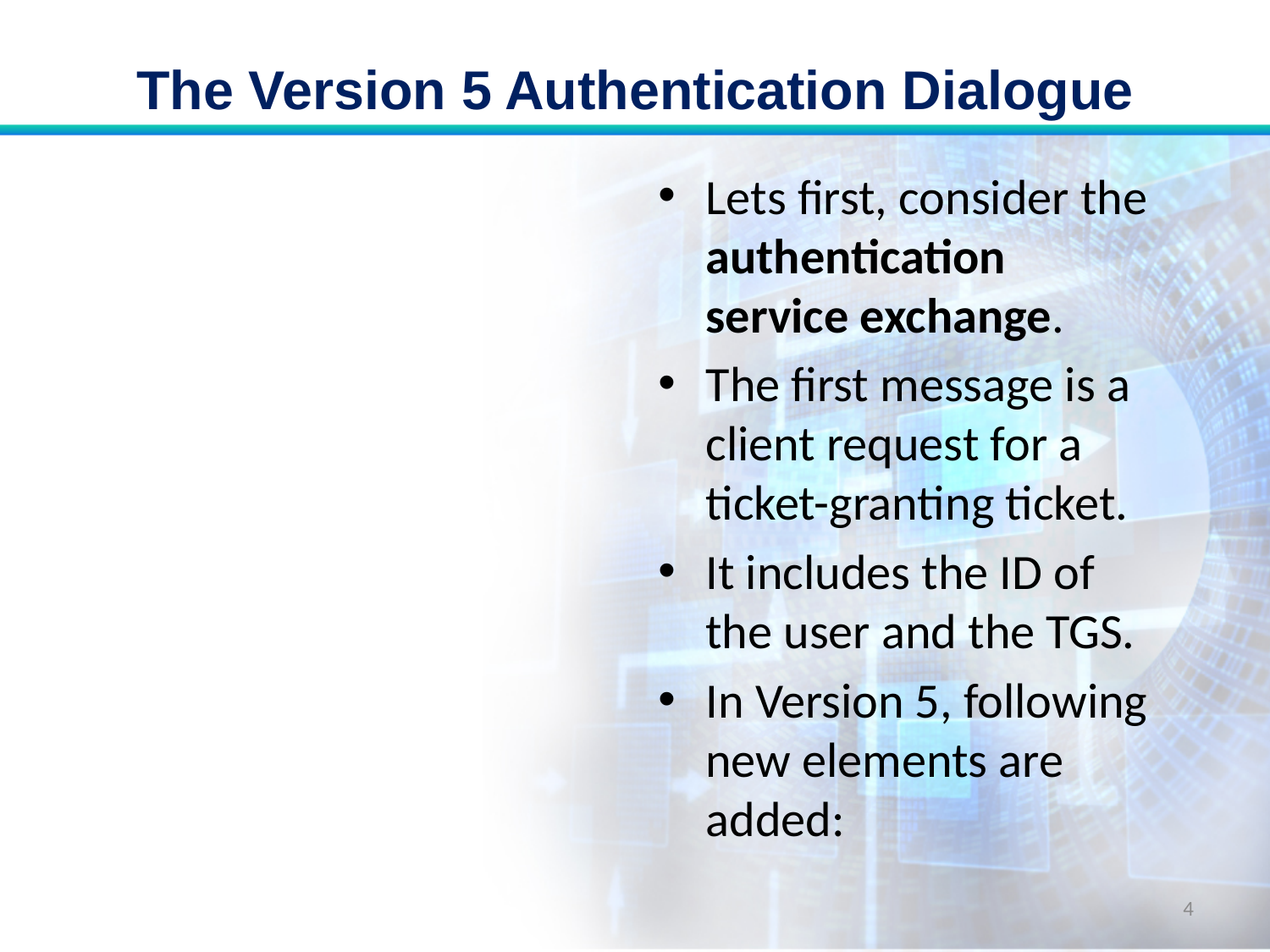

# The Version 5 Authentication Dialogue
Lets first, consider the authentication service exchange.
The first message is a client request for a ticket-granting ticket.
It includes the ID of the user and the TGS.
In Version 5, following new elements are added:
4